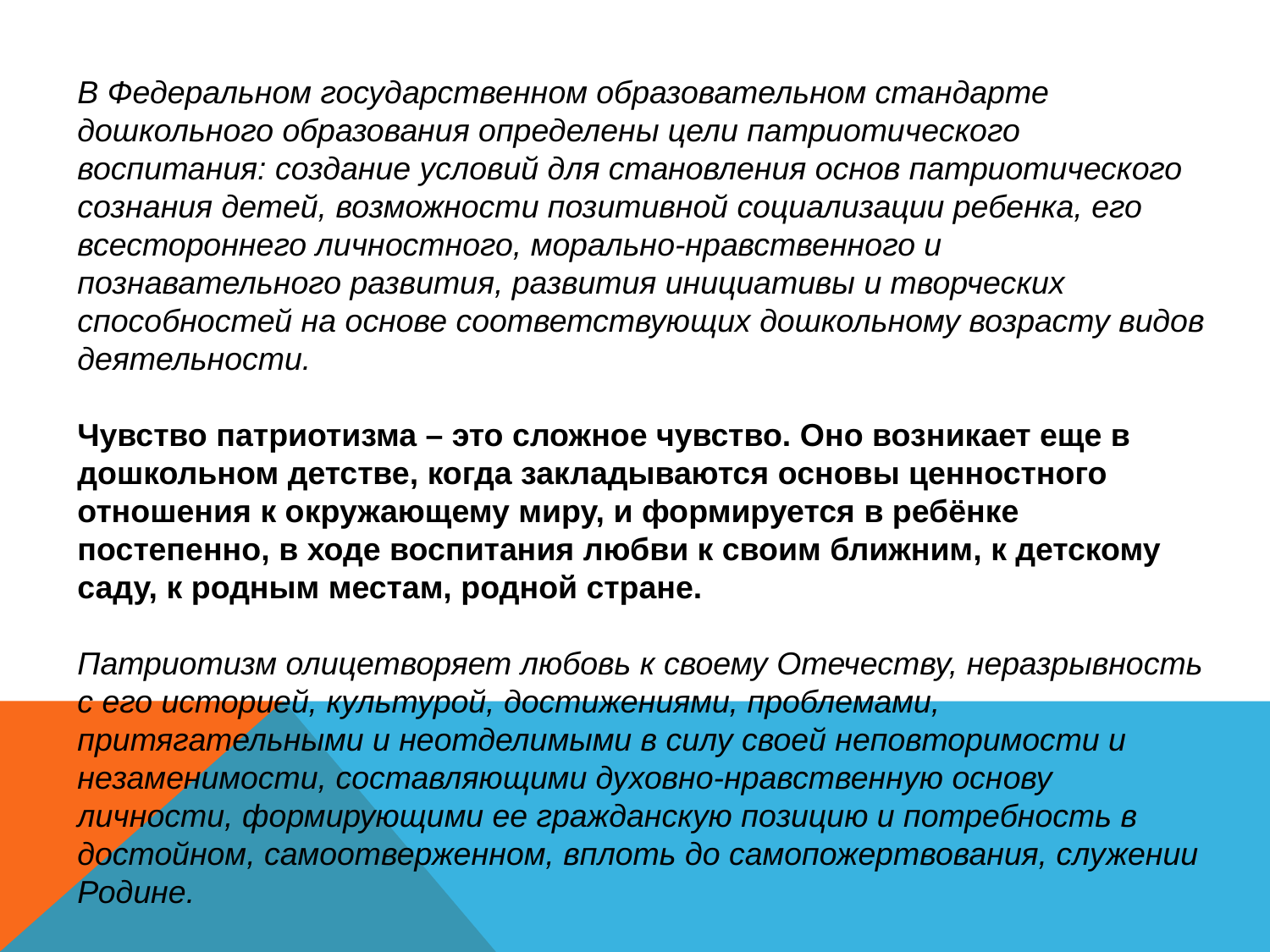

В Федеральном государственном образовательном стандарте дошкольного образования определены цели патриотического воспитания: создание условий для становления основ патриотического сознания детей, возможности позитивной социализации ребенка, его всестороннего личностного, морально-нравственного и познавательного развития, развития инициативы и творческих способностей на основе соответствующих дошкольному возрасту видов деятельности.

Чувство патриотизма – это сложное чувство. Оно возникает еще в дошкольном детстве, когда закладываются основы ценностного отношения к окружающему миру, и формируется в ребёнке постепенно, в ходе воспитания любви к своим ближним, к детскому саду, к родным местам, родной стране.

Патриотизм олицетворяет любовь к своему Отечеству, неразрывность с его историей, культурой, достижениями, проблемами, притягательными и неотделимыми в силу своей неповторимости и незаменимости, составляющими духовно-нравственную основу личности, формирующими ее гражданскую позицию и потребность в достойном, самоотверженном, вплоть до самопожертвования, служении Родине.